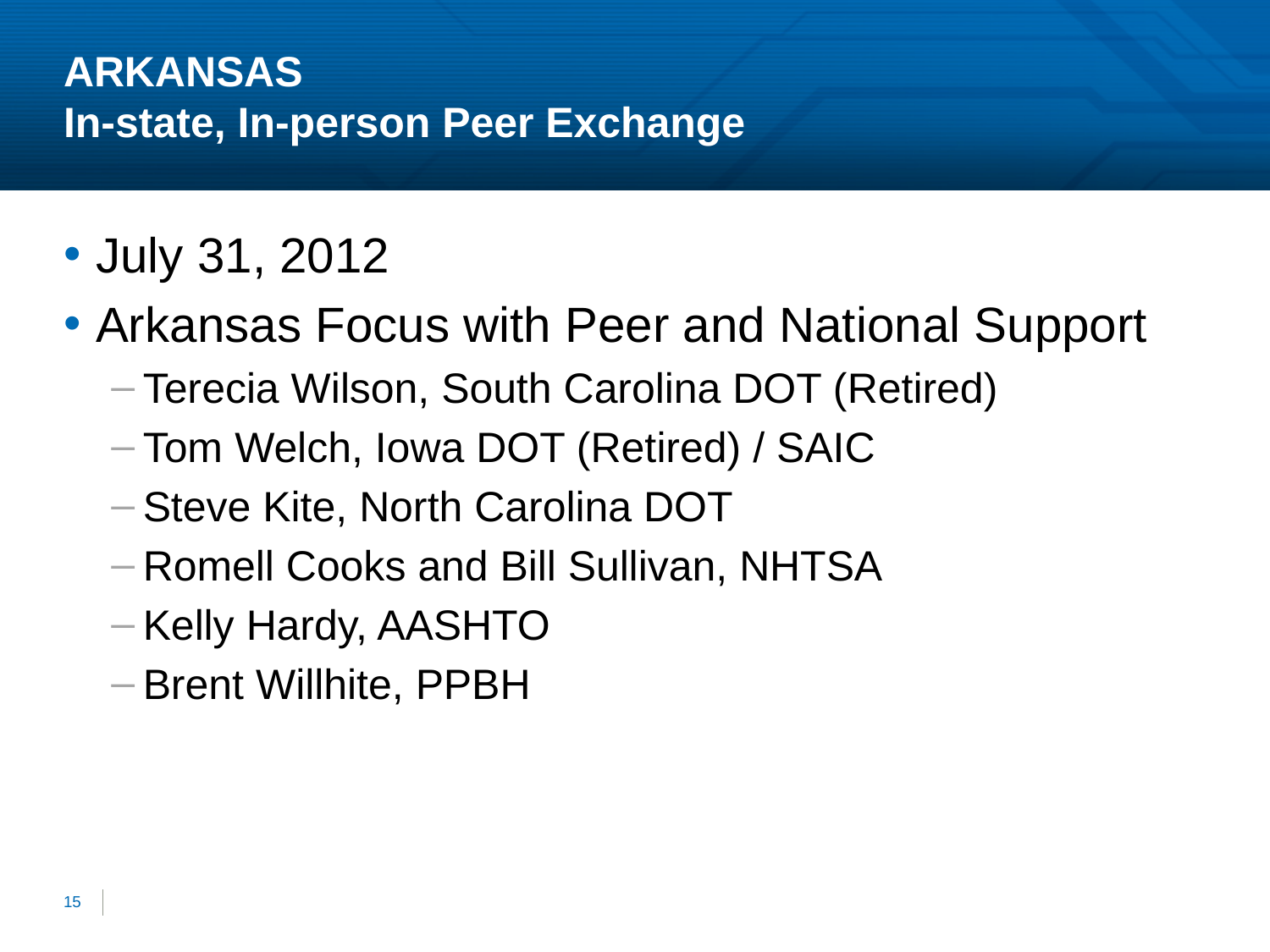

# ARKANSAS In-state, In-person Peer Exchange
July 31, 2012
Arkansas Focus with Peer and National Support
Terecia Wilson, South Carolina DOT (Retired)
Tom Welch, Iowa DOT (Retired) / SAIC
Steve Kite, North Carolina DOT
Romell Cooks and Bill Sullivan, NHTSA
Kelly Hardy, AASHTO
Brent Willhite, PPBH

15